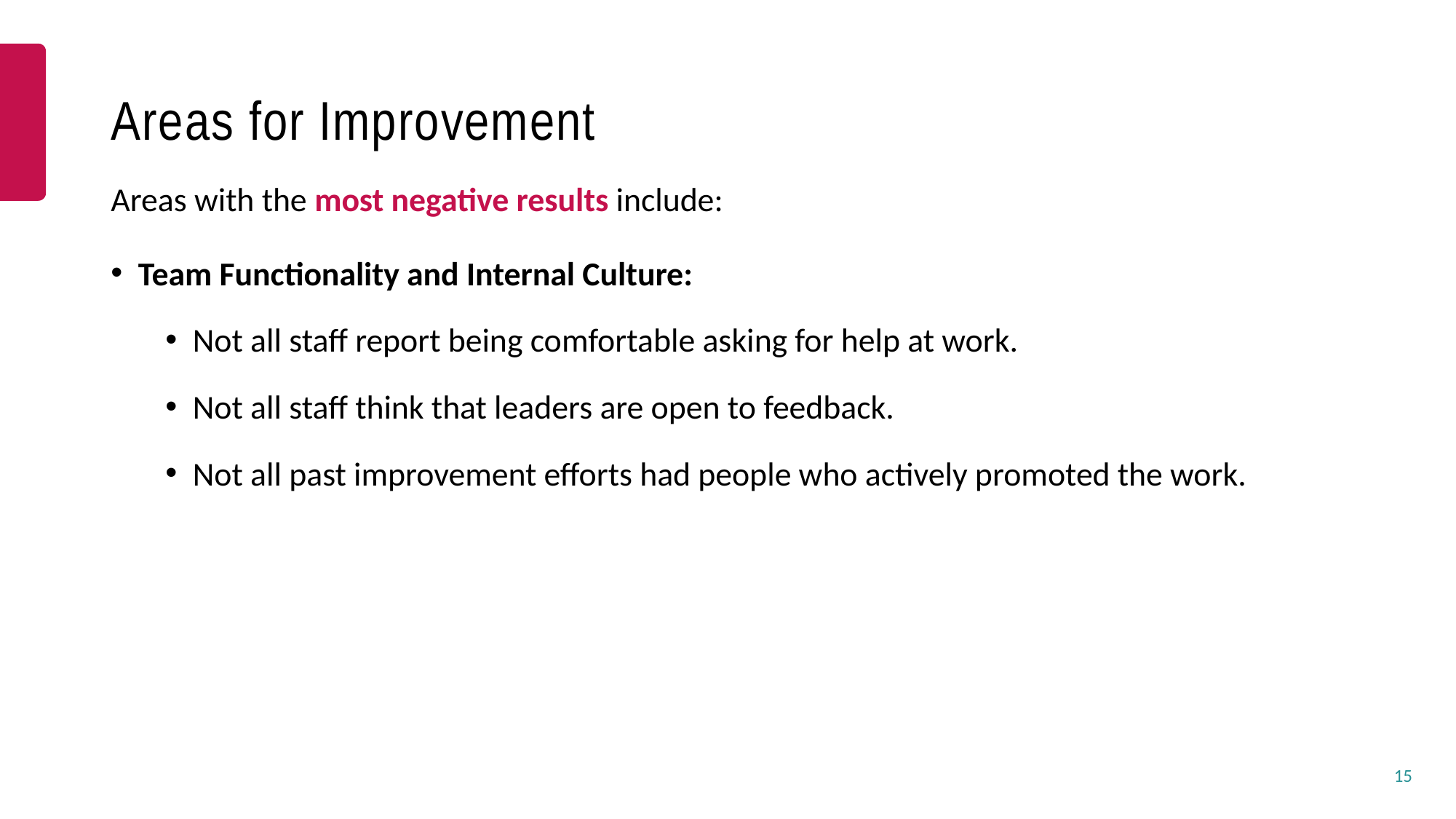

# Areas for Improvement
Areas with the most negative results include:
Team Functionality and Internal Culture:
Not all staff report being comfortable asking for help at work.
Not all staff think that leaders are open to feedback.
Not all past improvement efforts had people who actively promoted the work.
15